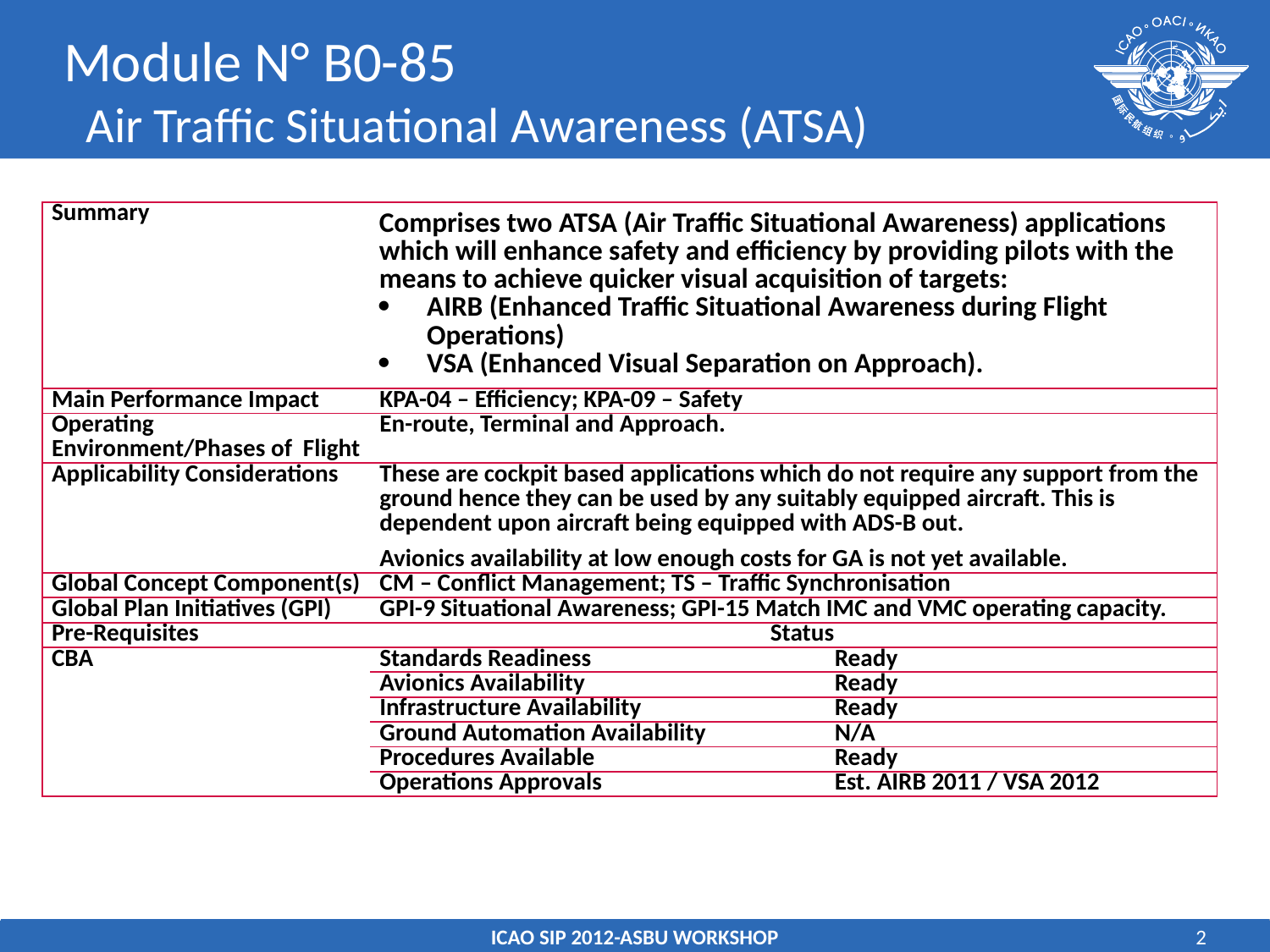

# Module N° B0-85 Air Traffic Situational Awareness (ATSA)
| Summary | Comprises two ATSA (Air Traffic Situational Awareness) applications which will enhance safety and efficiency by providing pilots with the means to achieve quicker visual acquisition of targets: AIRB (Enhanced Traffic Situational Awareness during Flight Operations) VSA (Enhanced Visual Separation on Approach). |  |
| --- | --- | --- |
| Main Performance Impact | KPA-04 – Efficiency; KPA-09 – Safety |  |
| Operating Environment/Phases of Flight | En-route, Terminal and Approach. |  |
| Applicability Considerations | These are cockpit based applications which do not require any support from the ground hence they can be used by any suitably equipped aircraft. This is dependent upon aircraft being equipped with ADS-B out. Avionics availability at low enough costs for GA is not yet available. |  |
| Global Concept Component(s) | CM – Conflict Management; TS – Traffic Synchronisation |  |
| Global Plan Initiatives (GPI) | GPI-9 Situational Awareness; GPI-15 Match IMC and VMC operating capacity. |  |
| Pre-Requisites | Status |  |
| CBA | Standards Readiness | Ready |
|  | Avionics Availability | Ready |
|  | Infrastructure Availability | Ready |
|  | Ground Automation Availability | N/A |
|  | Procedures Available | Ready |
|  | Operations Approvals | Est. AIRB 2011 / VSA 2012 |
ICAO SIP 2012-ASBU WORKSHOP
2